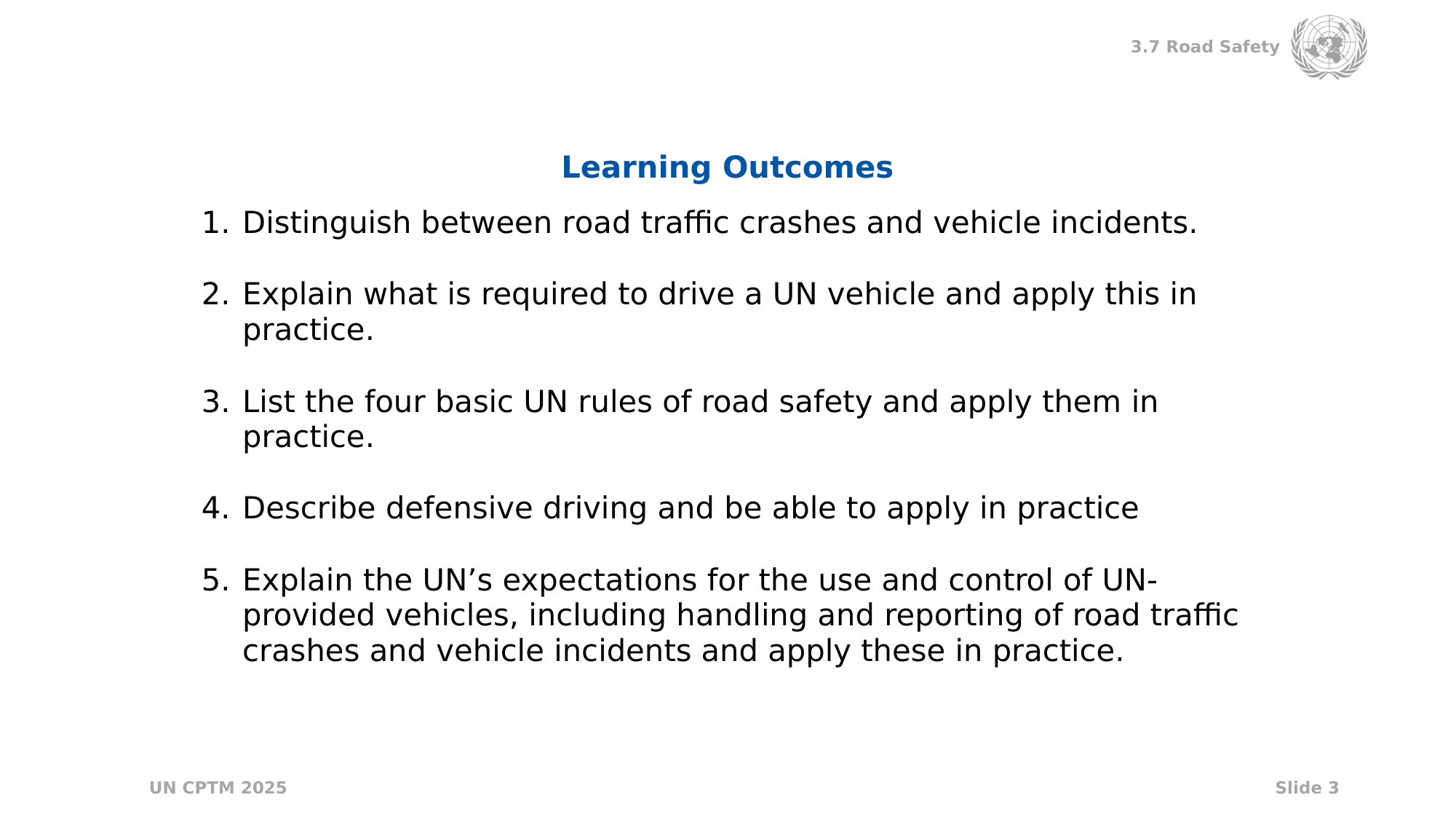

| Learning Outcomes |
| --- |
| Distinguish between road traffic crashes and vehicle incidents. Explain what is required to drive a UN vehicle and apply this in practice. List the four basic UN rules of road safety and apply them in practice. Describe defensive driving and be able to apply in practice Explain the UN’s expectations for the use and control of UN-provided vehicles, including handling and reporting of road traffic crashes and vehicle incidents and apply these in practice. |